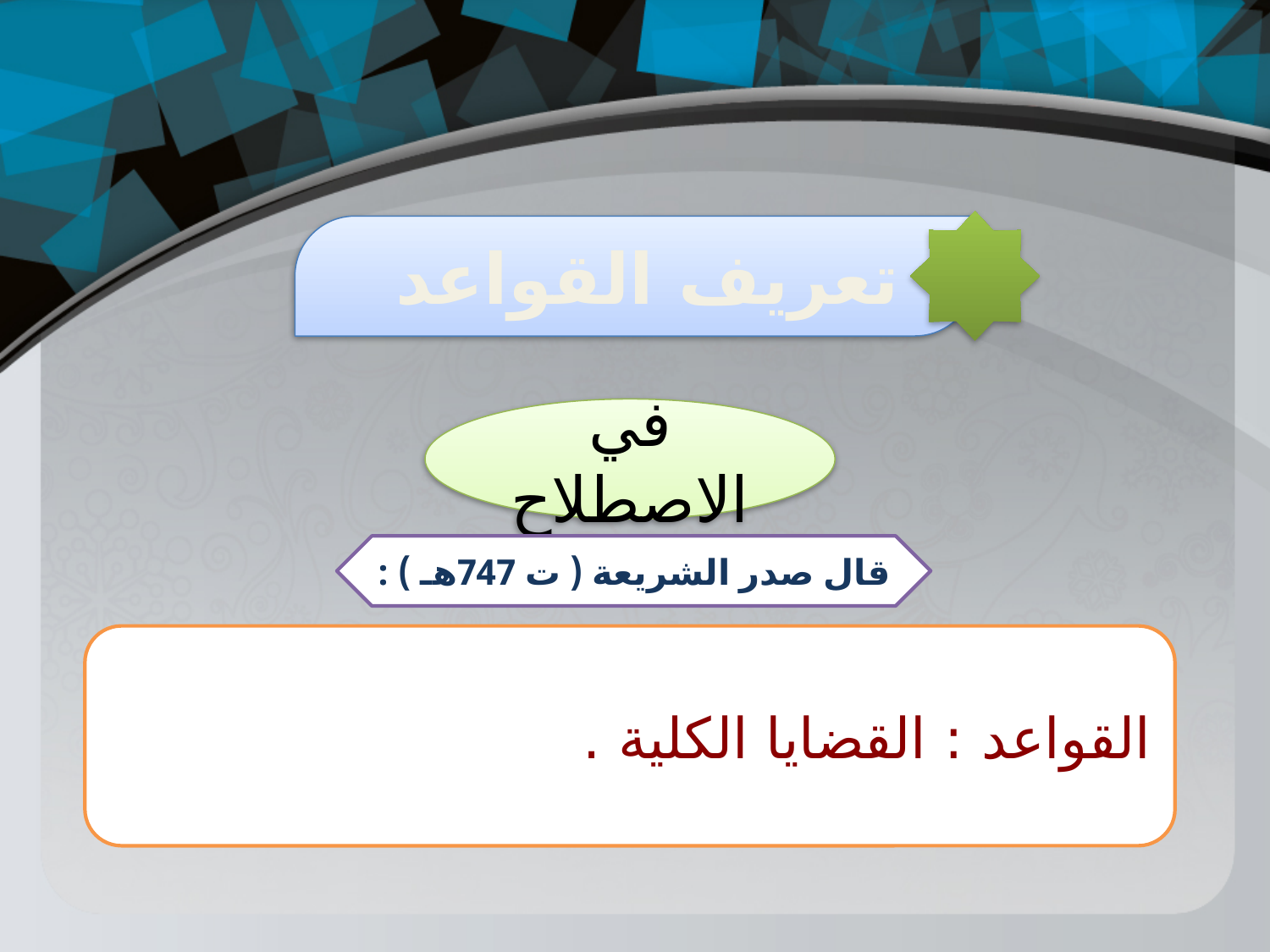

تعريف القواعد
في الاصطلاح
قال صدر الشريعة ( ت 747هـ ) :
القواعد : القضايا الكلية .